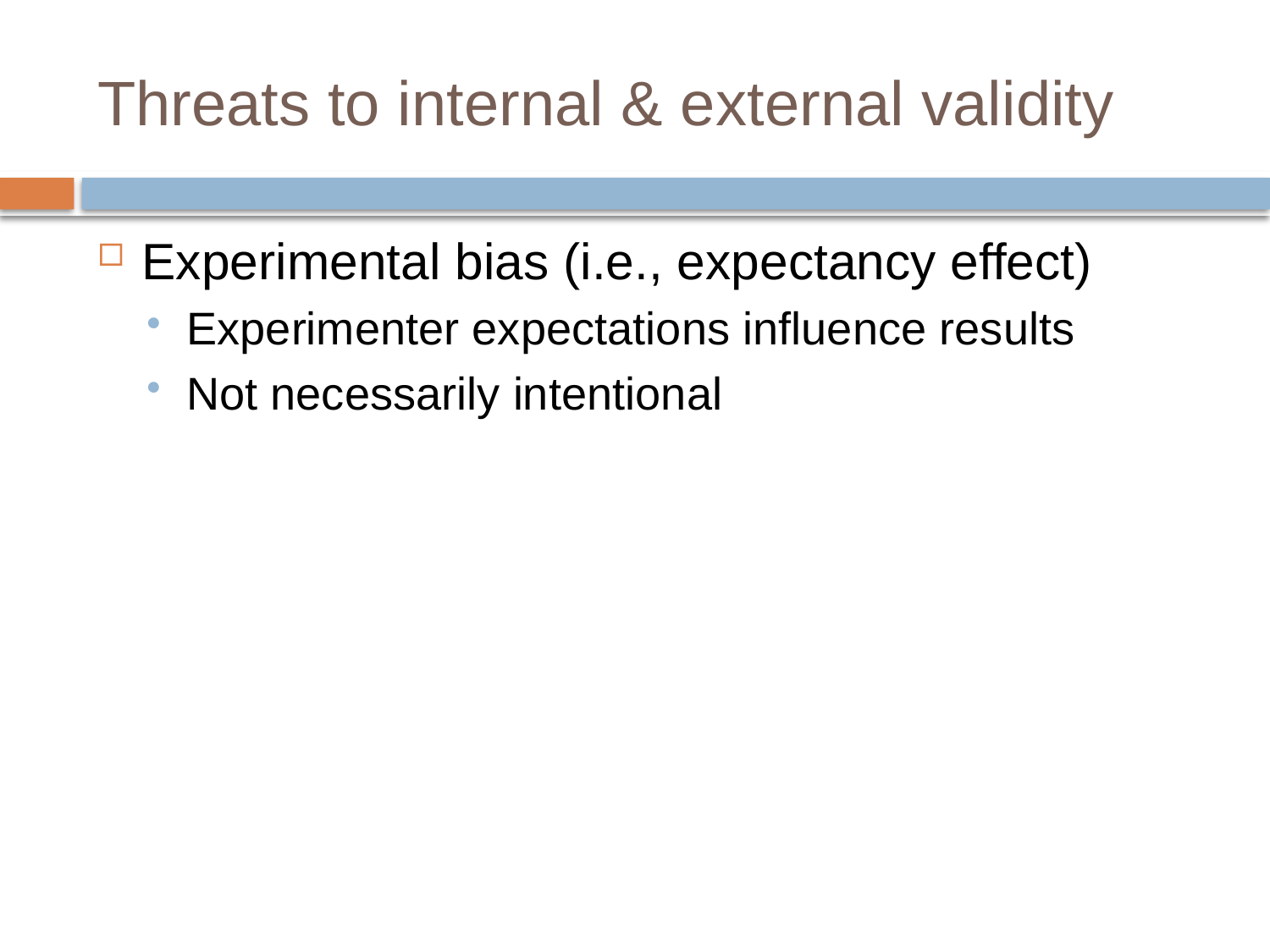

# Threats to internal & external validity
Experimental bias (i.e., expectancy effect)
Experimenter expectations influence results
Not necessarily intentional